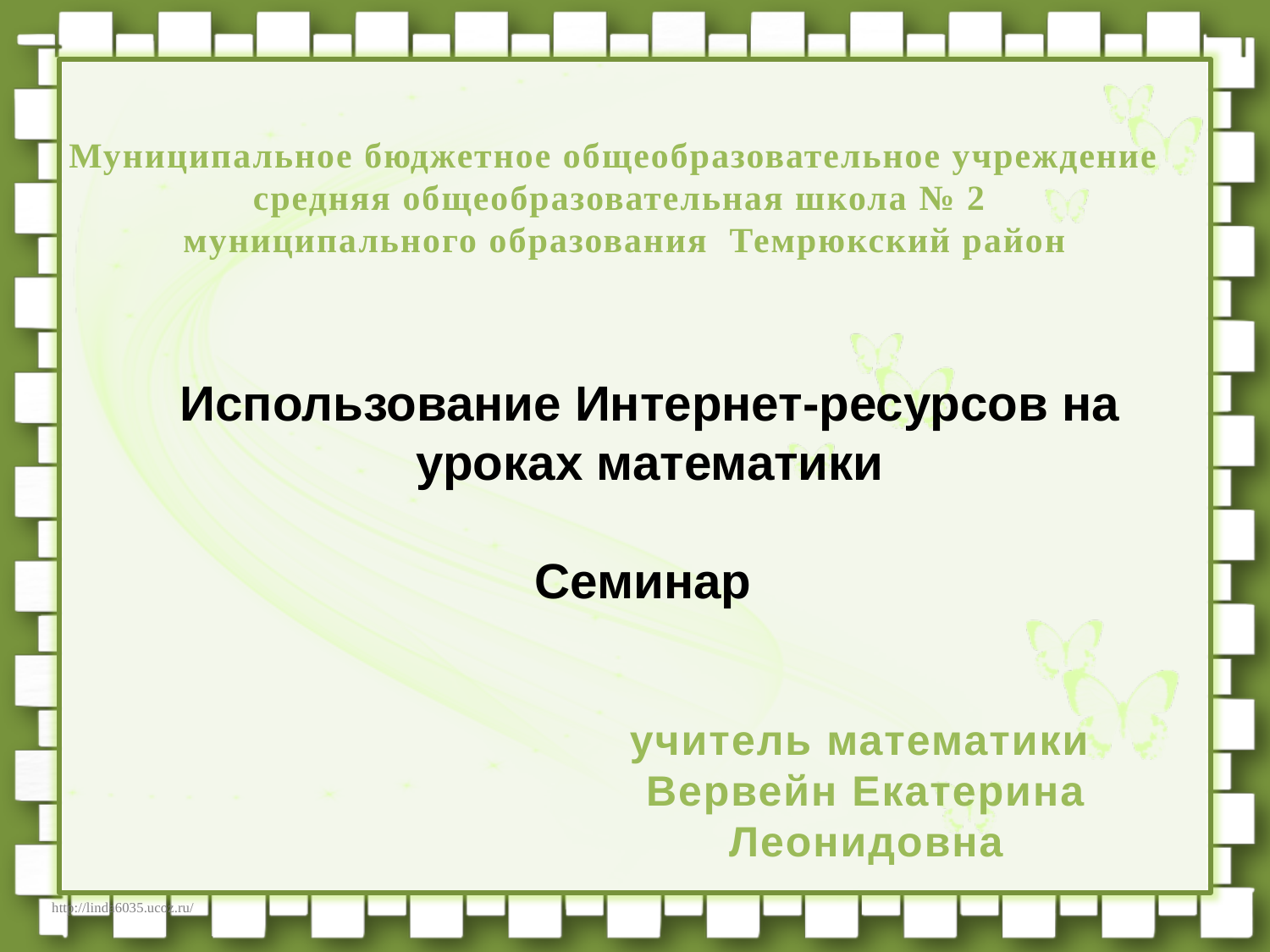

Муниципальное бюджетное общеобразовательное учреждение
средняя общеобразовательная школа № 2
 муниципального образования  Темрюкский район

Использование Интернет-ресурсов на уроках математики

Семинар

учитель математики
Вервейн Екатерина Леонидовна